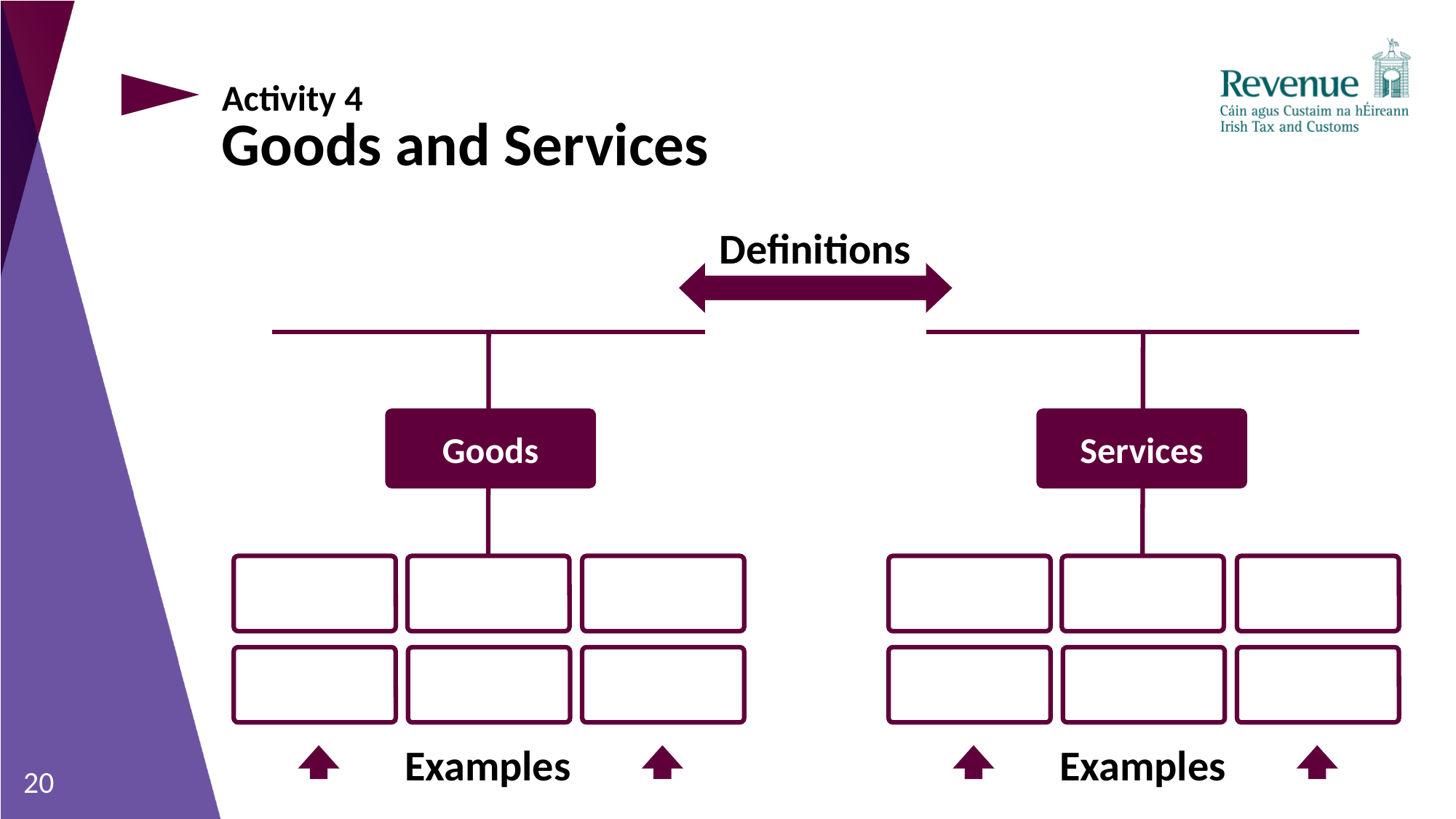

Activity 4
# Goods and Services
Definitions

Goods
Services

Examples

Examples

20